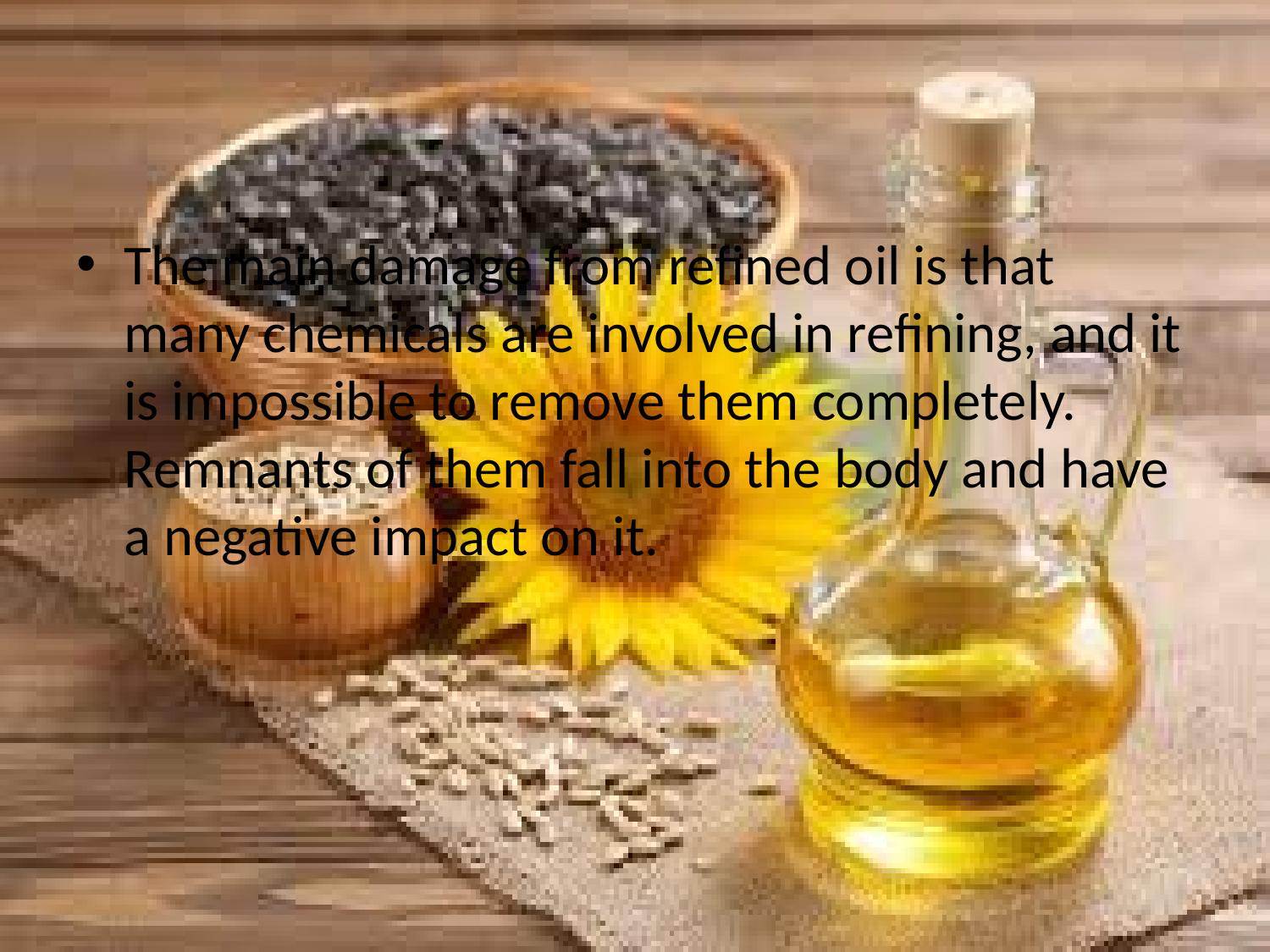

The main damage from refined oil is that many chemicals are involved in refining, and it is impossible to remove them completely. Remnants of them fall into the body and have a negative impact on it.